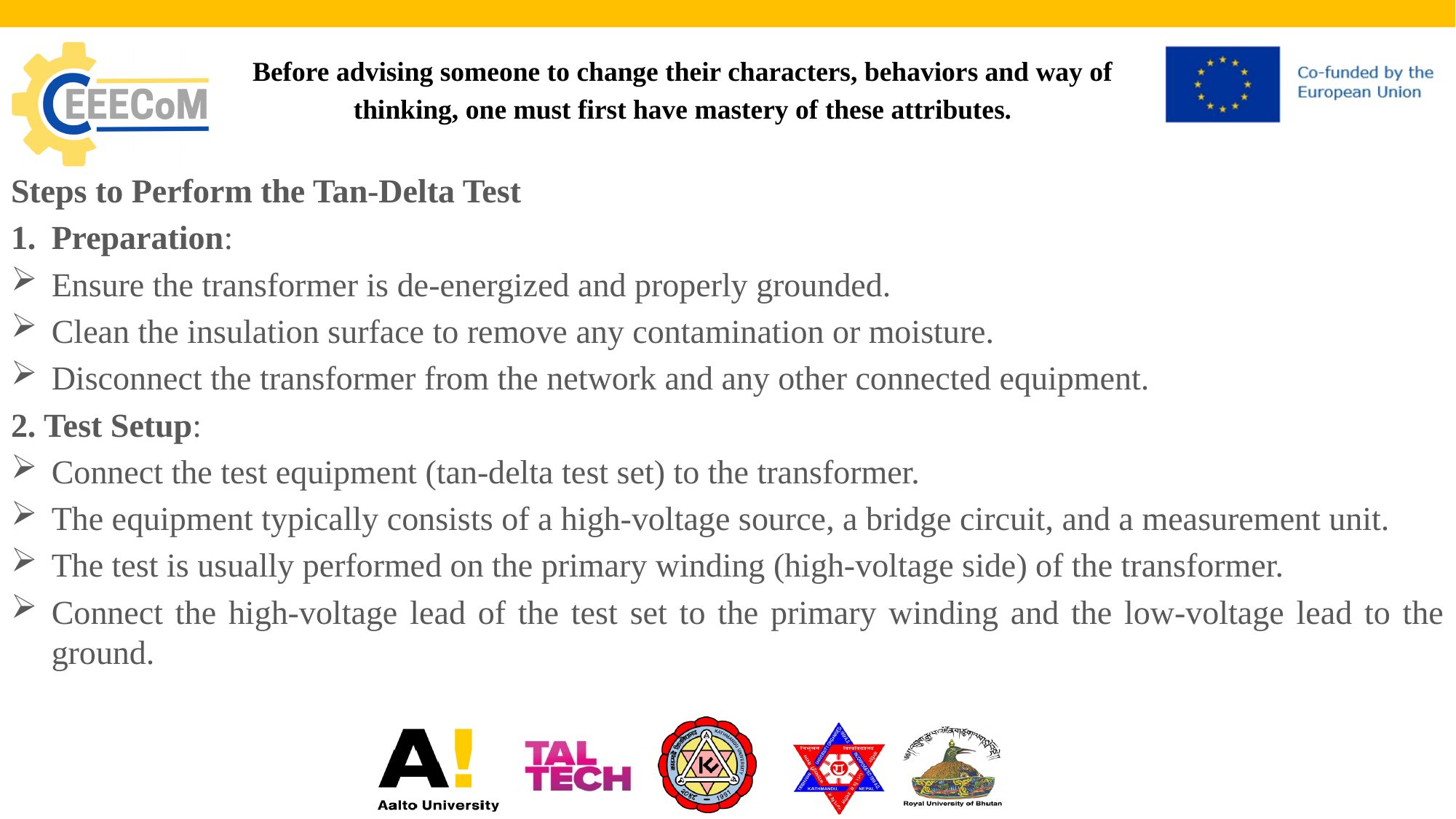

# Before advising someone to change their characters, behaviors and way of thinking, one must first have mastery of these attributes.
Steps to Perform the Tan-Delta Test
Preparation:
Ensure the transformer is de-energized and properly grounded.
Clean the insulation surface to remove any contamination or moisture.
Disconnect the transformer from the network and any other connected equipment.
2. Test Setup:
Connect the test equipment (tan-delta test set) to the transformer.
The equipment typically consists of a high-voltage source, a bridge circuit, and a measurement unit.
The test is usually performed on the primary winding (high-voltage side) of the transformer.
Connect the high-voltage lead of the test set to the primary winding and the low-voltage lead to the ground.